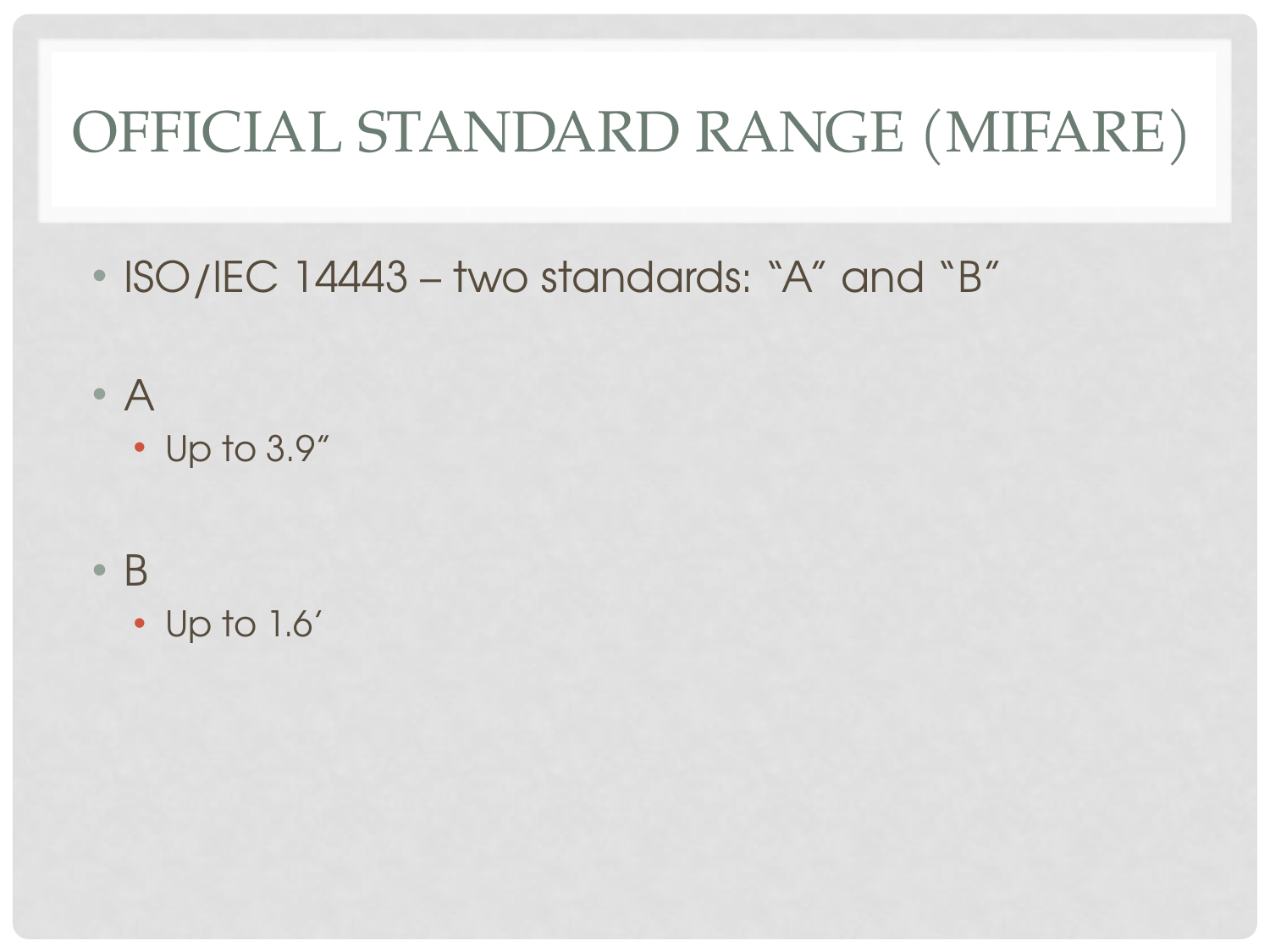

# Official standard Range (MIFARE)
ISO/IEC 14443 – two standards: “A” and “B”

A
Up to 3.9”

B
Up to 1.6’